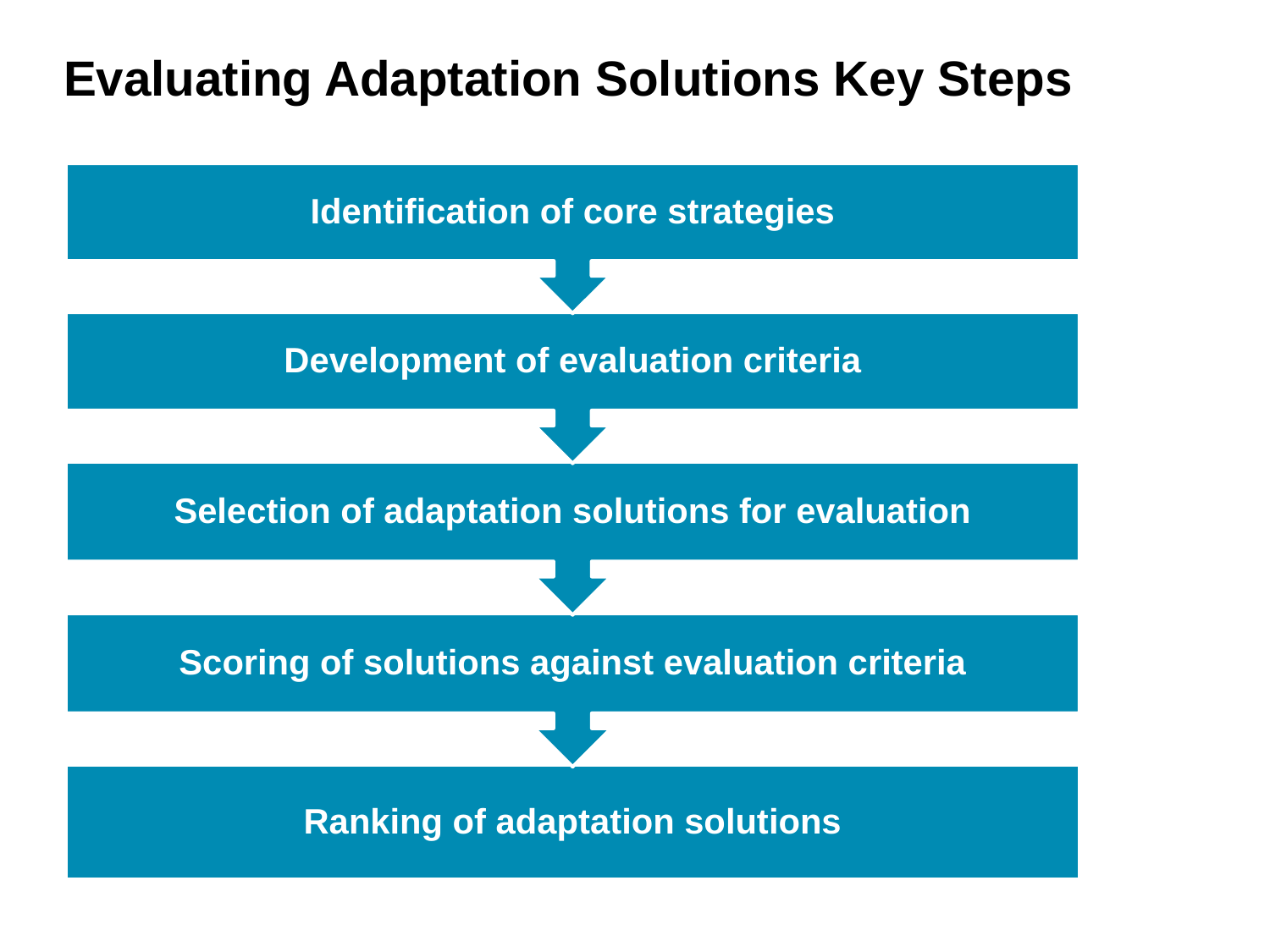

# Evaluating Adaptation Solutions Key Steps
Ranking of adaptation solutions
Scoring of solutions against evaluation criteria
Selection of adaptation solutions for evaluation
Development of evaluation criteria
Identification of core strategies